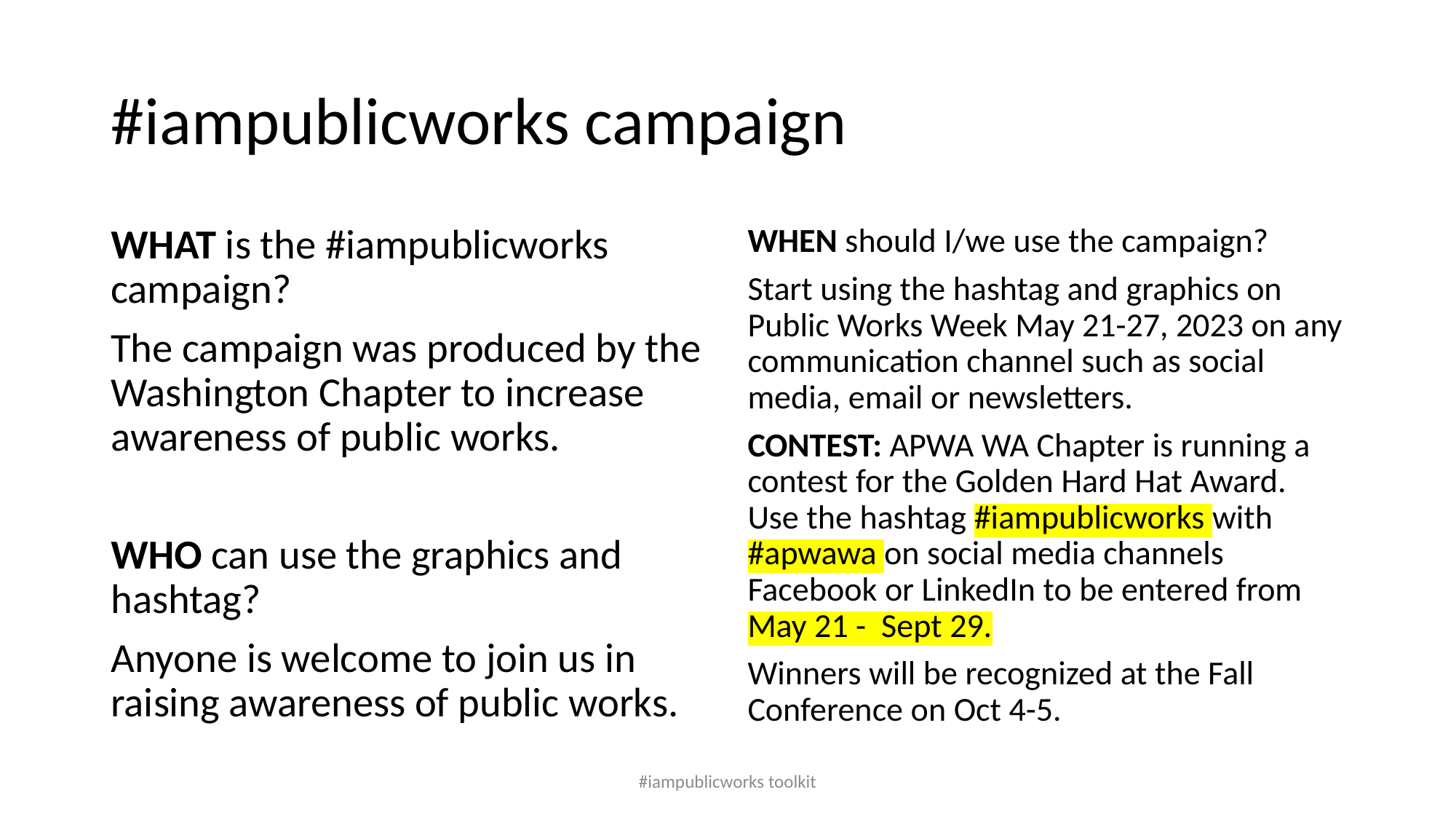

# #iampublicworks campaign
WHAT is the #iampublicworks campaign?
The campaign was produced by the Washington Chapter to increase awareness of public works.

WHO can use the graphics and hashtag?
Anyone is welcome to join us in raising awareness of public works.
WHEN should I/we use the campaign?
Start using the hashtag and graphics on Public Works Week May 21-27, 2023 on any communication channel such as social media, email or newsletters.
CONTEST: APWA WA Chapter is running a contest for the Golden Hard Hat Award. Use the hashtag #iampublicworks with #apwawa on social media channels Facebook or LinkedIn to be entered from May 21 -  Sept 29.
Winners will be recognized at the Fall Conference on Oct 4-5.
#iampublicworks toolkit